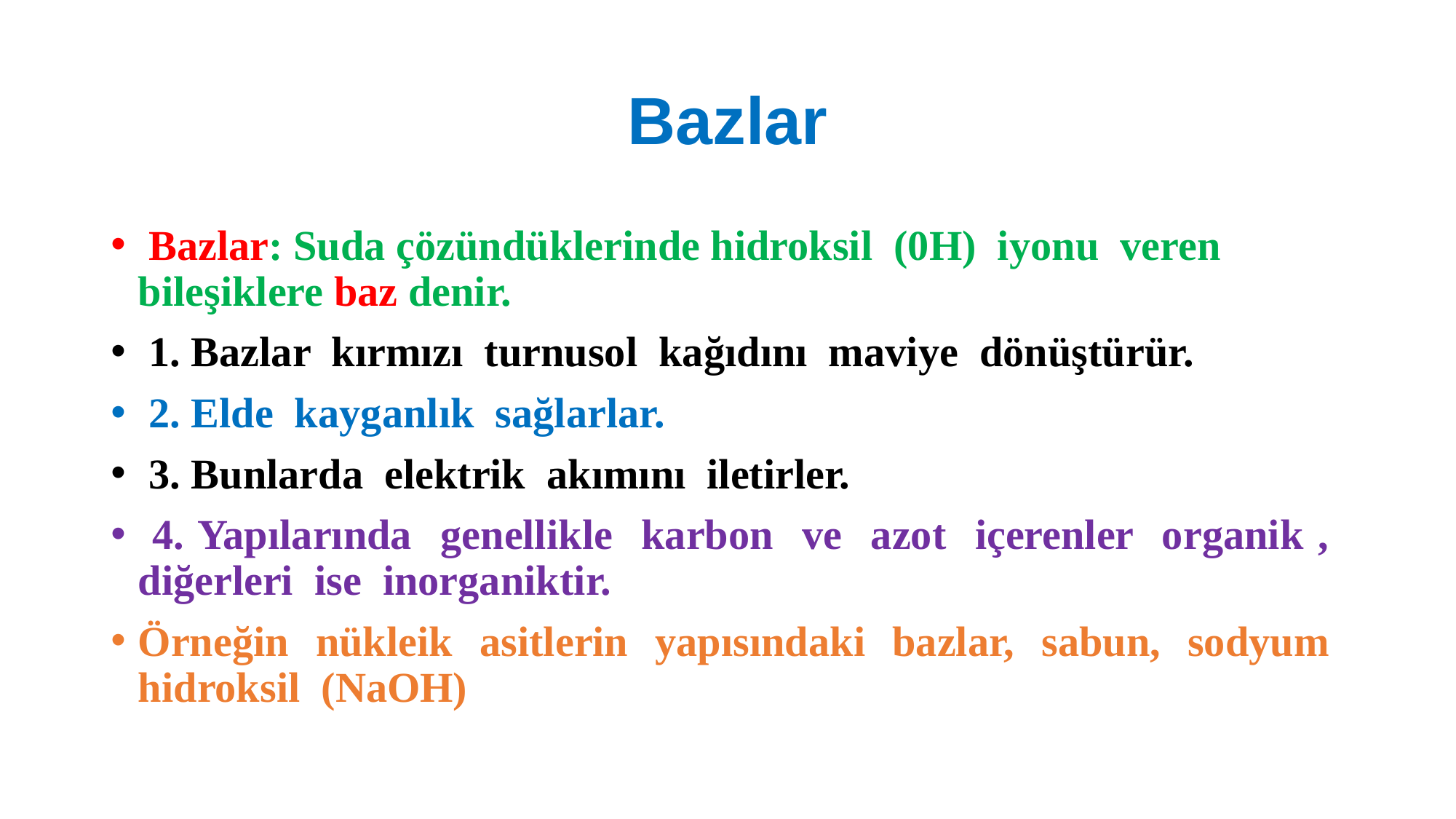

# Bazlar
 Bazlar: Suda çözündüklerinde hidroksil  (0H)  iyonu  veren  bileşiklere baz denir.
 1. Bazlar  kırmızı  turnusol  kağıdını  maviye  dönüştürür.
 2. Elde  kayganlık  sağlarlar.
 3. Bunlarda  elektrik  akımını  iletirler.
 4. Yapılarında  genellikle  karbon  ve  azot  içerenler  organik ,  diğerleri  ise  inorganiktir.
Örneğin  nükleik  asitlerin  yapısındaki  bazlar,  sabun,  sodyum  hidroksil  (NaOH)